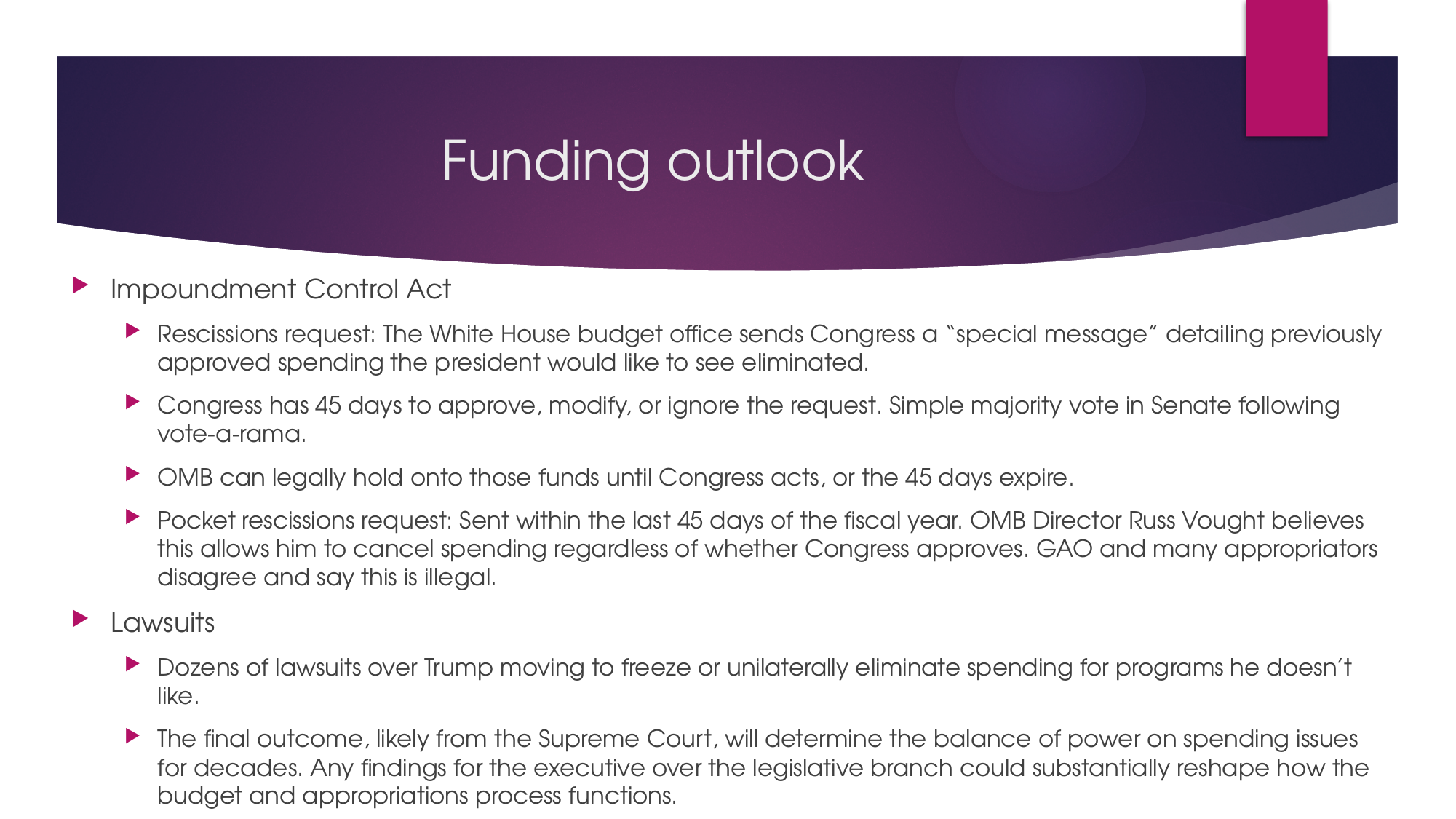

# Funding outlook
Impoundment Control Act
Rescissions request: The White House budget office sends Congress a “special message” detailing previously approved spending the president would like to see eliminated.
Congress has 45 days to approve, modify, or ignore the request. Simple majority vote in Senate following vote-a-rama.
OMB can legally hold onto those funds until Congress acts, or the 45 days expire.
Pocket rescissions request: Sent within the last 45 days of the fiscal year. OMB Director Russ Vought believes this allows him to cancel spending regardless of whether Congress approves. GAO and many appropriators disagree and say this is illegal.
Lawsuits
Dozens of lawsuits over Trump moving to freeze or unilaterally eliminate spending for programs he doesn’t like.
The final outcome, likely from the Supreme Court, will determine the balance of power on spending issues for decades. Any findings for the executive over the legislative branch could substantially reshape how the budget and appropriations process functions.